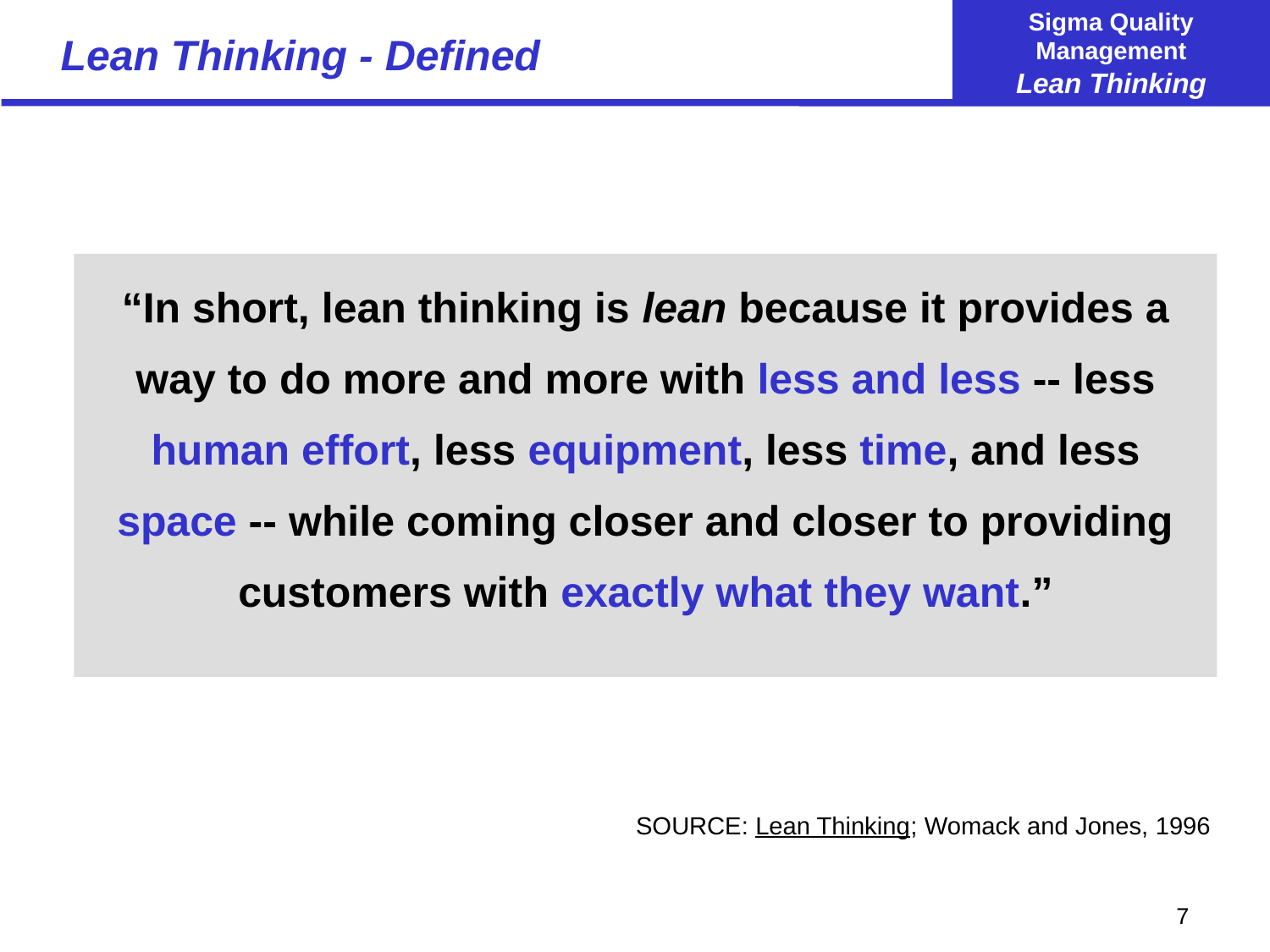

# Lean Thinking - Defined
“In short, lean thinking is lean because it provides a way to do more and more with less and less -- less human effort, less equipment, less time, and less space -- while coming closer and closer to providing customers with exactly what they want.”
SOURCE: Lean Thinking; Womack and Jones, 1996